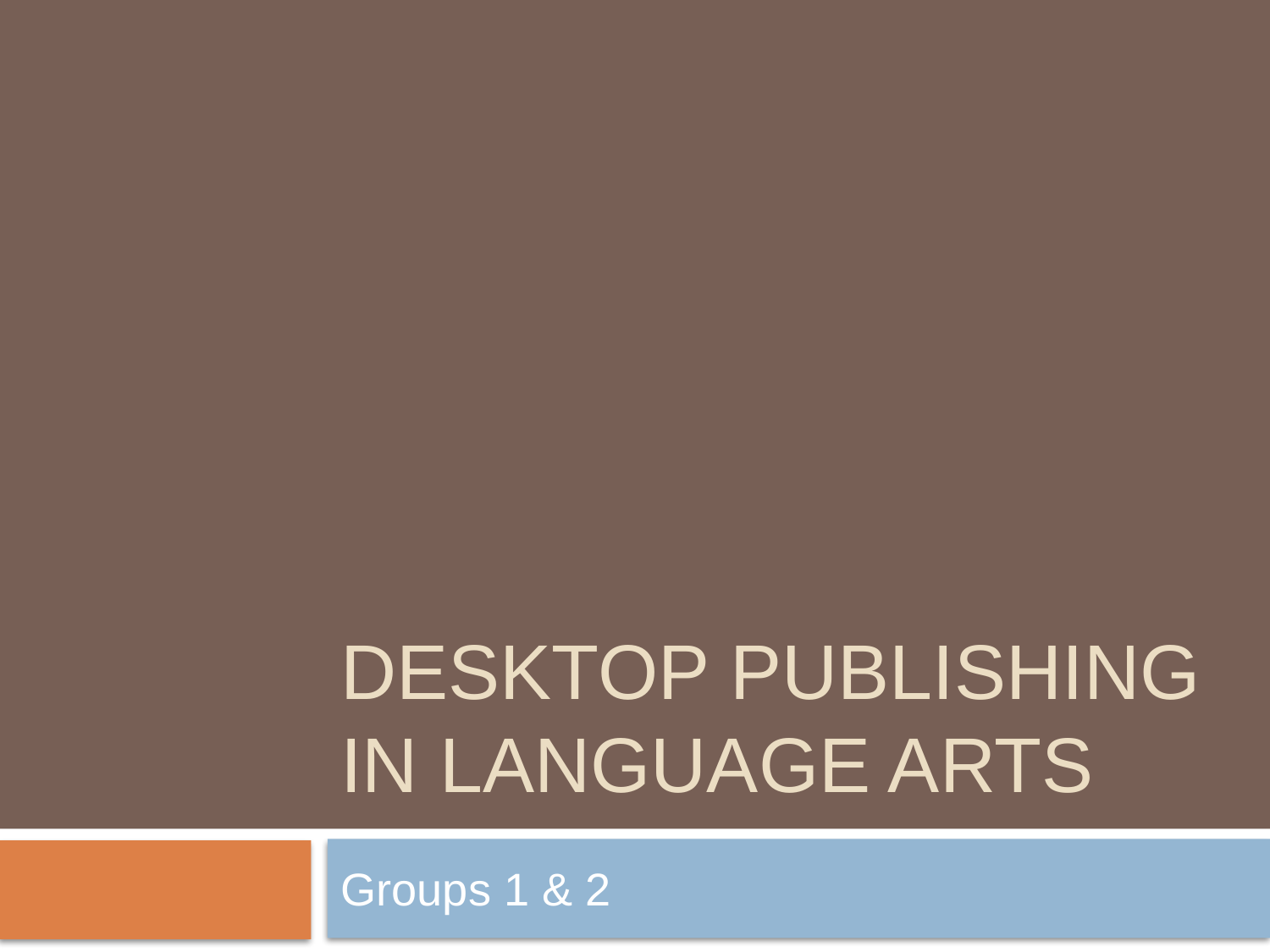

# Desktop Publishing in Language Arts
Groups 1 & 2